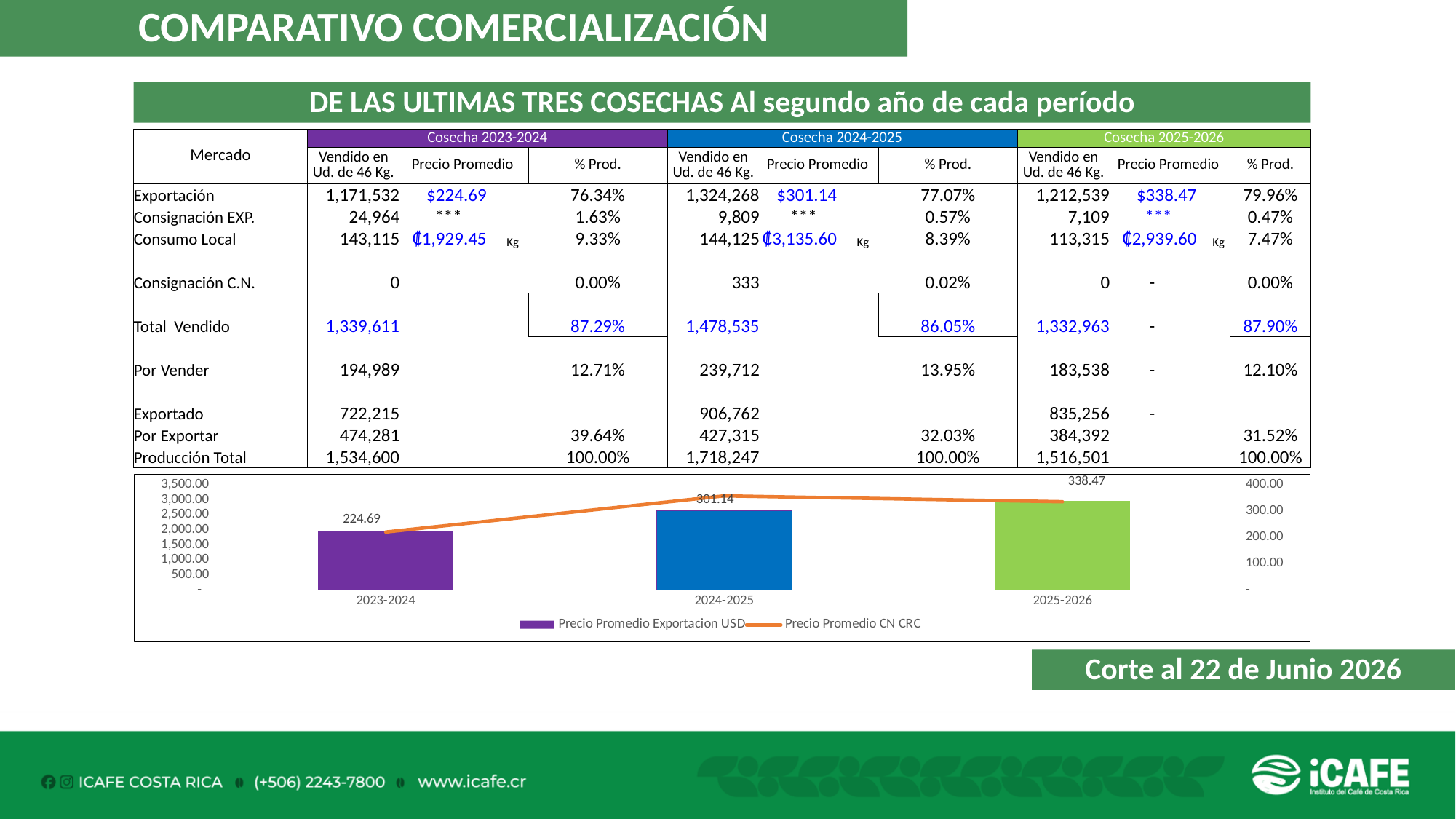

COMPARATIVO COMERCIALIZACIÓN
DE LAS ULTIMAS TRES COSECHAS Al segundo año de cada período
| Mercado | Cosecha 2023-2024 |  |  |  | Cosecha 2024-2025 |  |  |  | Cosecha 2025-2026 |  |  |  |
| --- | --- | --- | --- | --- | --- | --- | --- | --- | --- | --- | --- | --- |
|  | Vendido en Ud. de 46 Kg. | Precio Promedio |  | % Prod. | Vendido en Ud. de 46 Kg. | Precio Promedio |  | % Prod. | Vendido en Ud. de 46 Kg. | Precio Promedio |  | % Prod. |
| Exportación | 1,171,532 | $224.69 |  | 76.34% | 1,324,268 | $301.14 |  | 77.07% | 1,212,539 | $338.47 |  | 79.96% |
| Consignación EXP. | 24,964 | \*\*\* |  | 1.63% | 9,809 | \*\*\* |  | 0.57% | 7,109 | \*\*\* |  | 0.47% |
| Consumo Local | 143,115 | ₡1,929.45 | Kg | 9.33% | 144,125 | ₡3,135.60 | Kg | 8.39% | 113,315 | ₡2,939.60 | Kg | 7.47% |
| Consignación C.N. | 0 |  |  | 0.00% | 333 |  |  | 0.02% | 0 | - |  | 0.00% |
| Total Vendido | 1,339,611 |  |  | 87.29% | 1,478,535 |  |  | 86.05% | 1,332,963 | - |  | 87.90% |
| Por Vender | 194,989 |  |  | 12.71% | 239,712 |  |  | 13.95% | 183,538 | - |  | 12.10% |
| Exportado | 722,215 |  |  |  | 906,762 |  |  |  | 835,256 | - |  |  |
| Por Exportar | 474,281 |  |  | 39.64% | 427,315 |  |  | 32.03% | 384,392 |  |  | 31.52% |
| Producción Total | 1,534,600 |  |  | 100.00% | 1,718,247 |  |  | 100.00% | 1,516,501 |  |  | 100.00% |

### Chart

| Category | Precio Promedio Exportacion USD | Precio Promedio CN CRC |
|---|---|---|
| 2023-2024 | 224.69 | 1929.45 |
|  2024-2025  | 301.14 | 3135.6 |
|  2025-2026  | 338.47 | 2939.6 |
Corte al 22 de Junio 2026